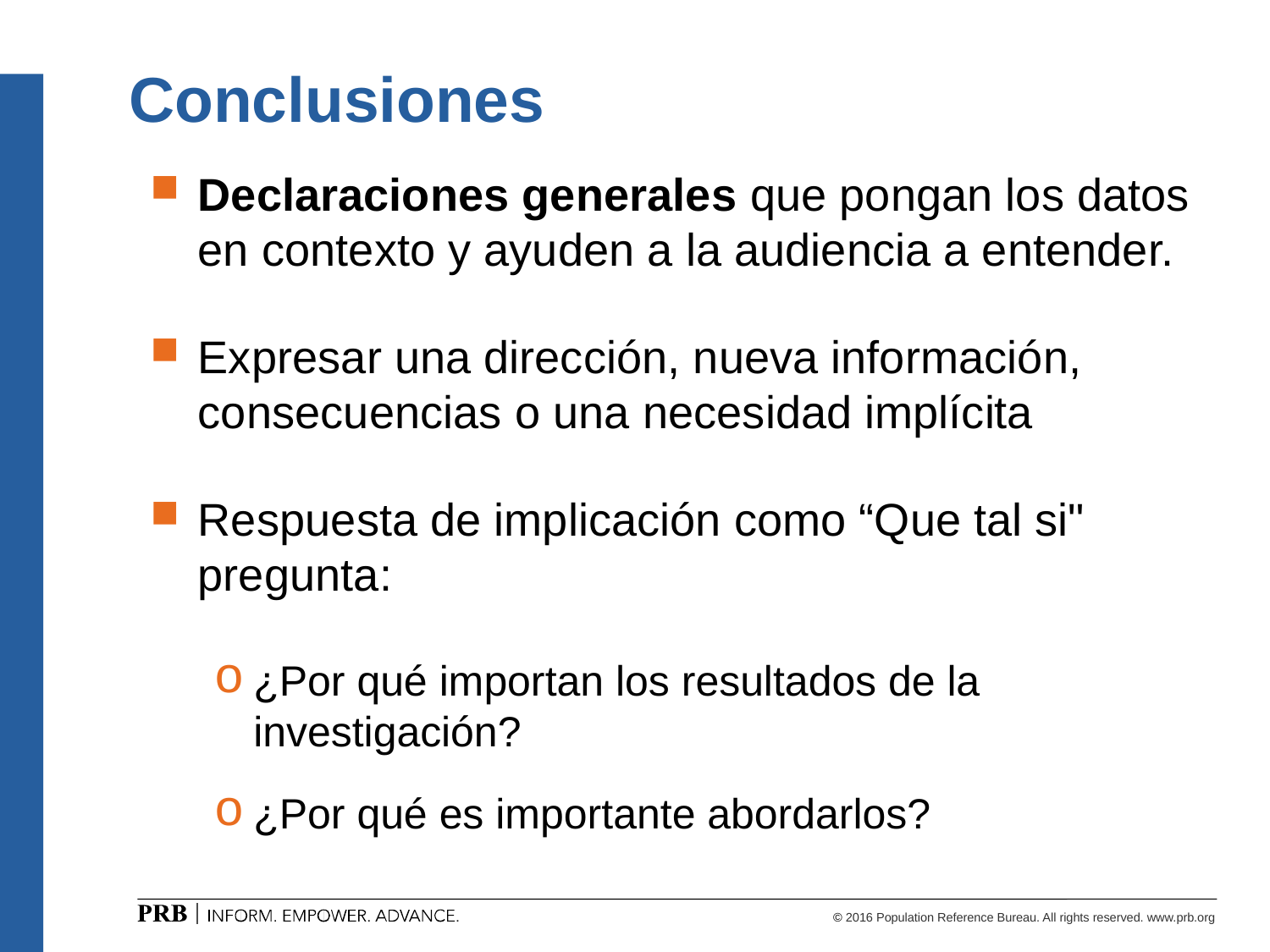

# Conclusiones
Declaraciones generales que pongan los datos en contexto y ayuden a la audiencia a entender.
Expresar una dirección, nueva información, consecuencias o una necesidad implícita
Respuesta de implicación como “Que tal si" pregunta:
¿Por qué importan los resultados de la investigación?
¿Por qué es importante abordarlos?